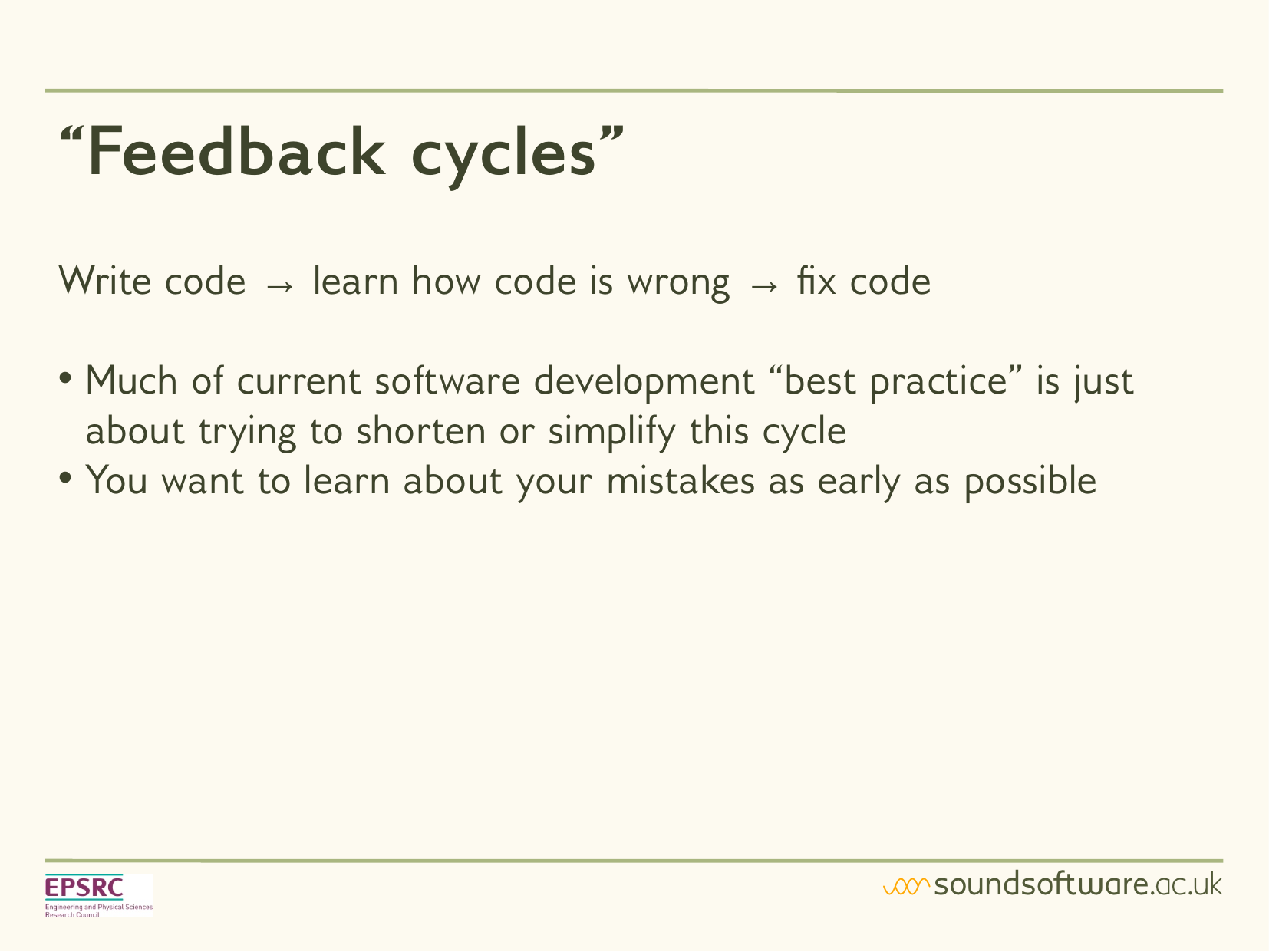

“Feedback cycles”
Write code → learn how code is wrong → fix code

Much of current software development “best practice” is just about trying to shorten or simplify this cycle
You want to learn about your mistakes as early as possible